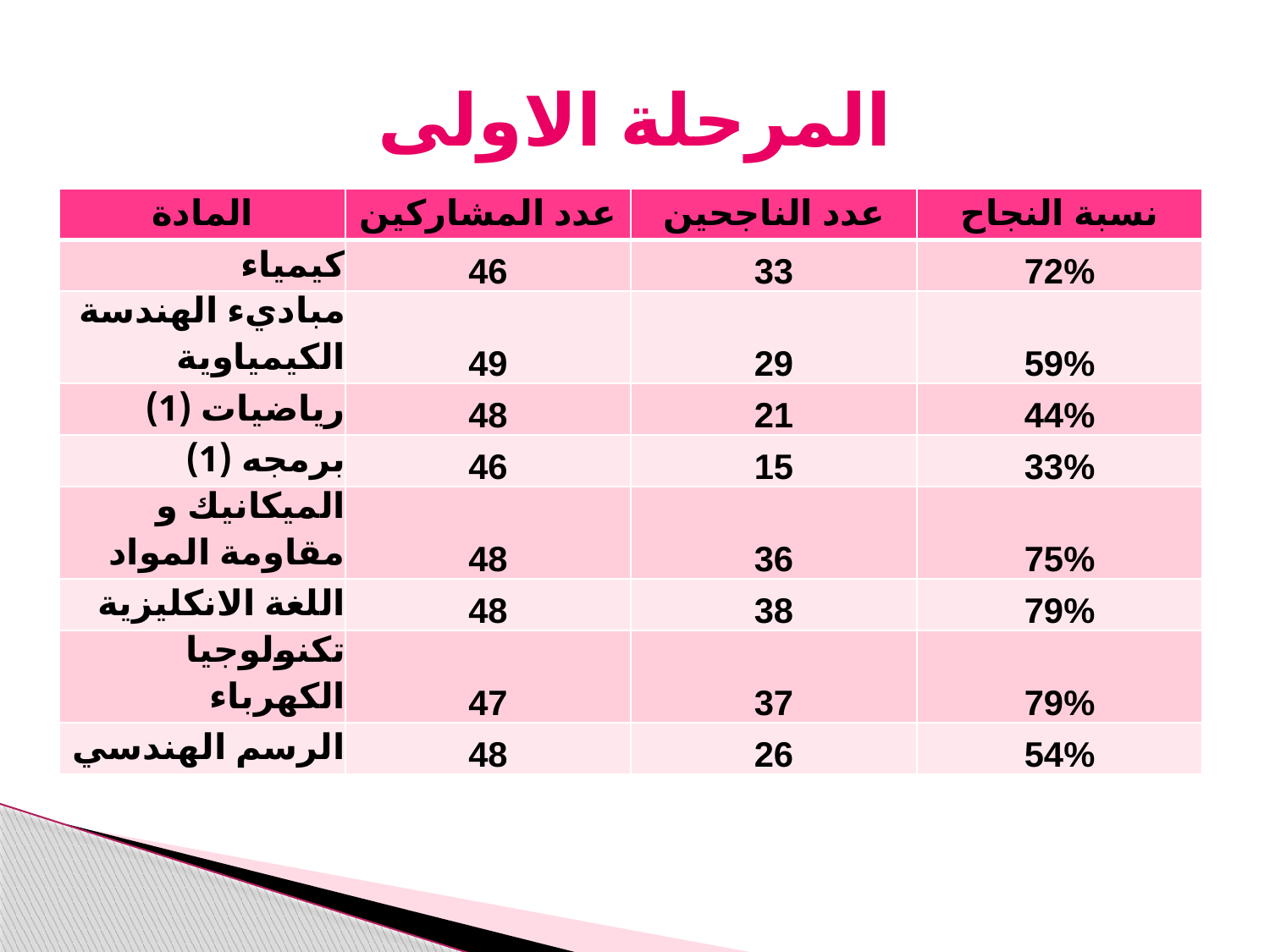

# المرحلة الاولى
| المادة | عدد المشاركين | عدد الناجحين | نسبة النجاح |
| --- | --- | --- | --- |
| كيمياء | 46 | 33 | 72% |
| مباديء الهندسة الكيمياوية | 49 | 29 | 59% |
| رياضيات (1) | 48 | 21 | 44% |
| برمجه (1) | 46 | 15 | 33% |
| الميكانيك و مقاومة المواد | 48 | 36 | 75% |
| اللغة الانكليزية | 48 | 38 | 79% |
| تكنولوجيا الكهرباء | 47 | 37 | 79% |
| الرسم الهندسي | 48 | 26 | 54% |